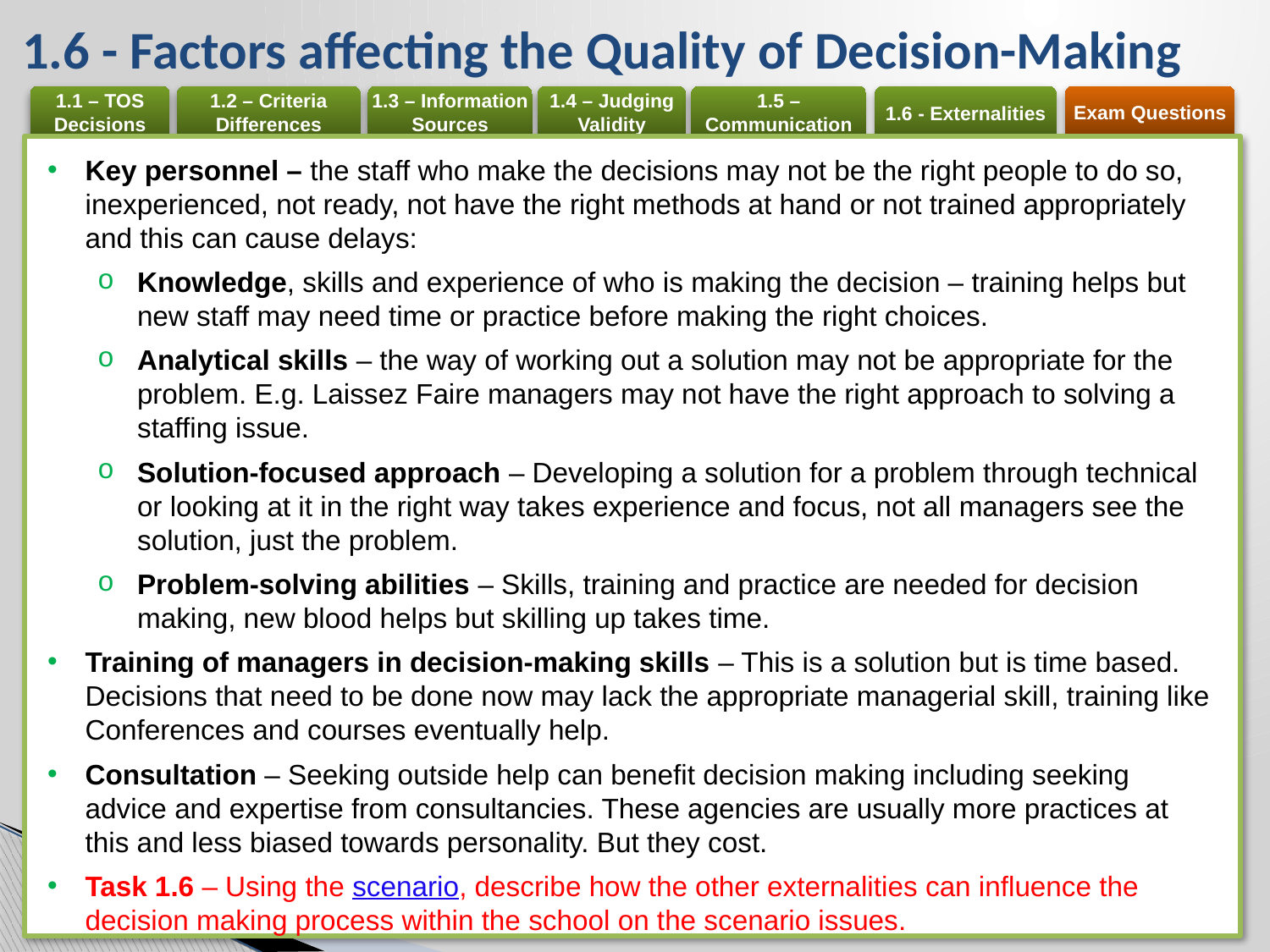

# 1.6 - Factors affecting the Quality of Decision-Making
Key personnel – the staff who make the decisions may not be the right people to do so, inexperienced, not ready, not have the right methods at hand or not trained appropriately and this can cause delays:
Knowledge, skills and experience of who is making the decision – training helps but new staff may need time or practice before making the right choices.
Analytical skills – the way of working out a solution may not be appropriate for the problem. E.g. Laissez Faire managers may not have the right approach to solving a staffing issue.
Solution-focused approach – Developing a solution for a problem through technical or looking at it in the right way takes experience and focus, not all managers see the solution, just the problem.
Problem-solving abilities – Skills, training and practice are needed for decision making, new blood helps but skilling up takes time.
Training of managers in decision-making skills – This is a solution but is time based. Decisions that need to be done now may lack the appropriate managerial skill, training like Conferences and courses eventually help.
Consultation – Seeking outside help can benefit decision making including seeking advice and expertise from consultancies. These agencies are usually more practices at this and less biased towards personality. But they cost.
Task 1.6 – Using the scenario, describe how the other externalities can influence the decision making process within the school on the scenario issues.